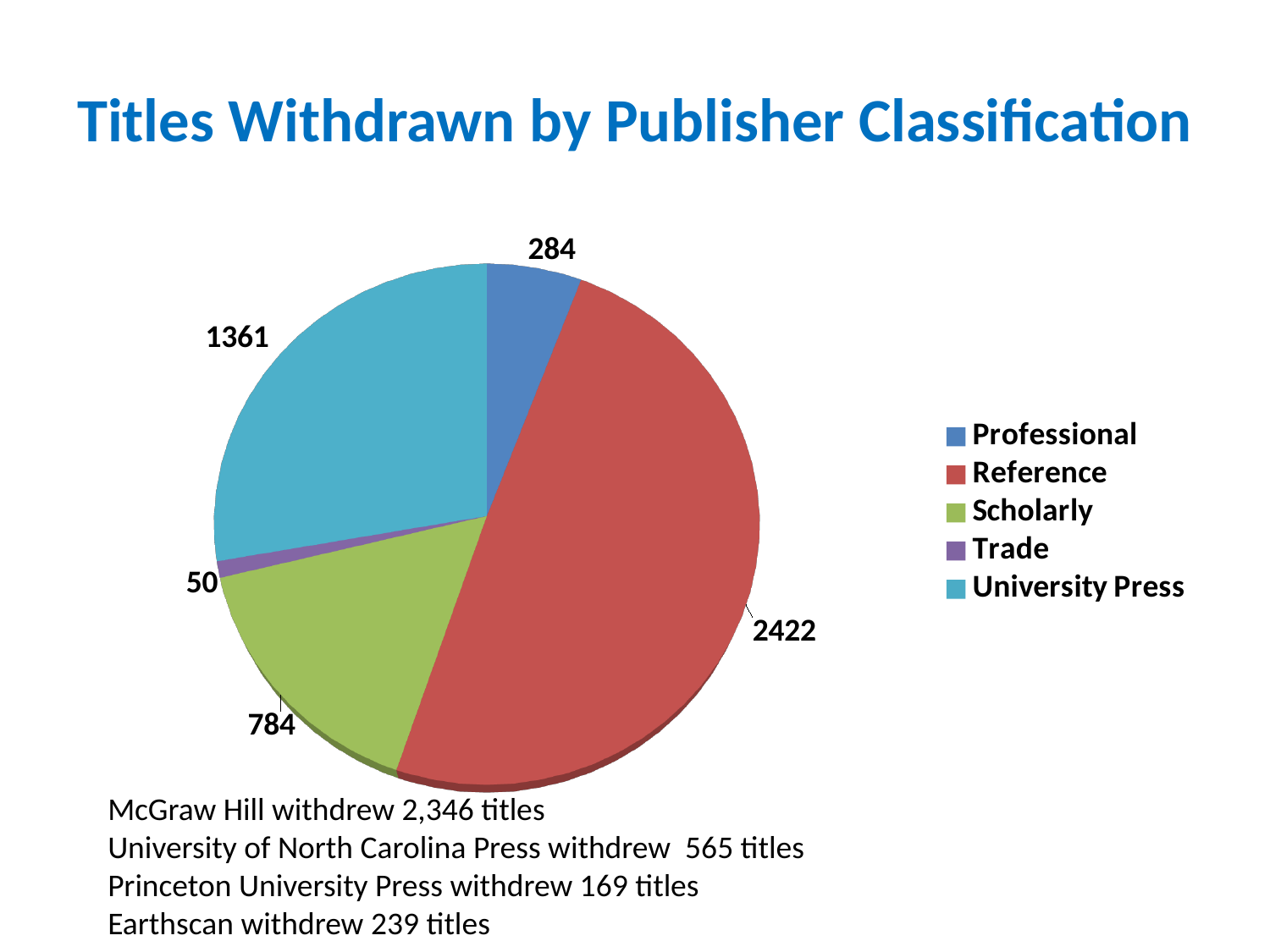

# Titles Withdrawn by Publisher Classification

[unsupported chart]

McGraw Hill withdrew 2,346 titles
University of North Carolina Press withdrew  565 titles
Princeton University Press withdrew 169 titles
Earthscan withdrew 239 titles